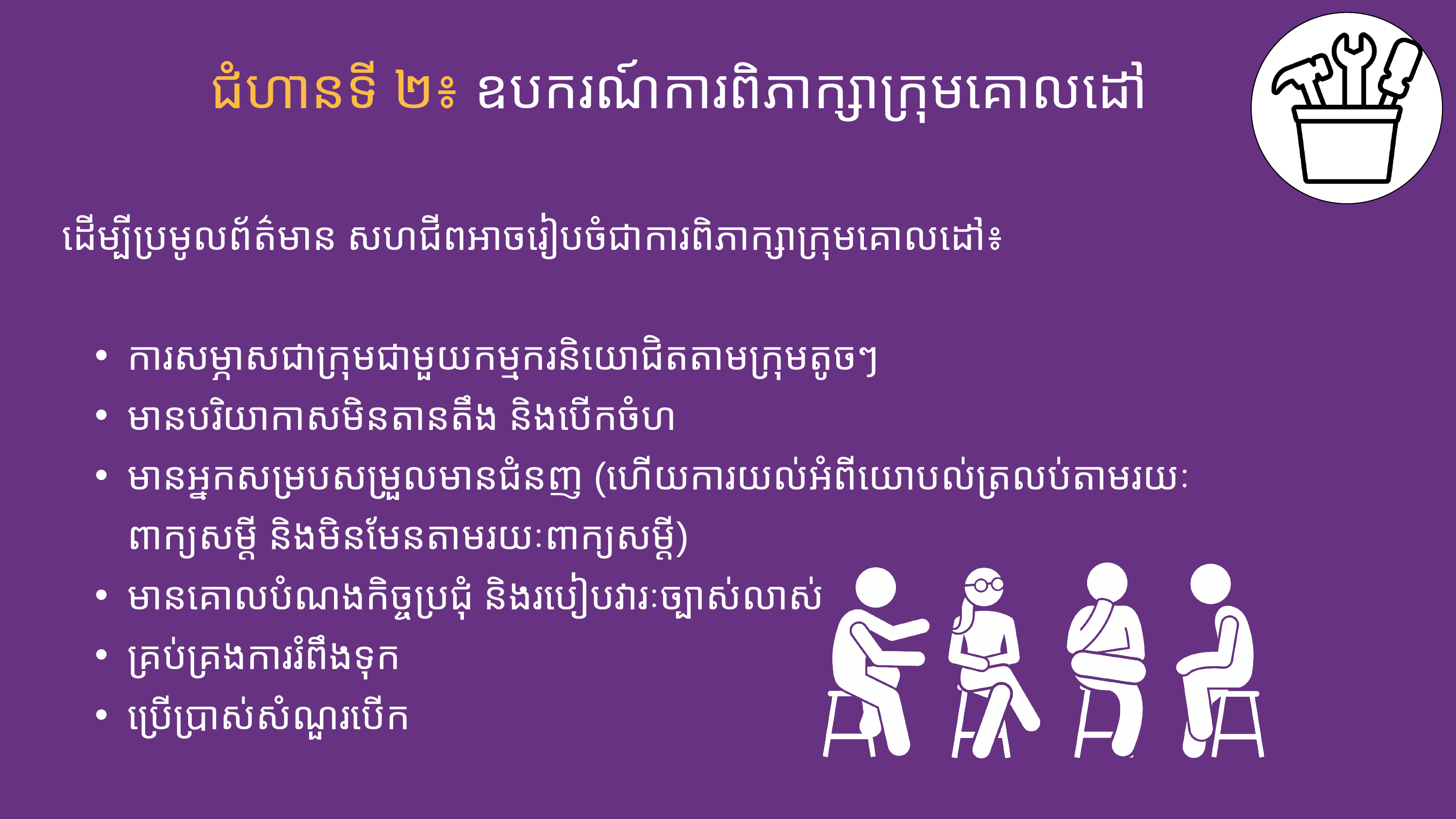

ជំហាន​ទី ២៖ ឧបករណ៍​ការ​ពិភាក្សា​ក្រុម​គោលដៅ
ដើម្បីប្រមូល​ព័ត៌មាន​ សហជីព​អាចរៀបចំជា​ការ​ពិភាក្សាក្រុម​គោលដៅ៖

ការសម្ភាសជាក្រុមជាមួយកម្មករនិយោជិត​តាម​ក្រុម​តូចៗ
មានបរិយាកាសមិនតានតឹង និងបើកចំហ
មានអ្នកសម្របសម្រួលមានជំនញ (ហើយការយល់អំពីយោបល់ត្រលប់តាមរយៈពាក្យសម្ដី និងមិនមែនតាមរយៈពាក្យសម្ដី)
មានគោលបំណងកិច្ចប្រជុំ និងរបៀបវារៈច្បាស់លាស់
គ្រប់គ្រងការរំពឹងទុក
ប្រើប្រាស់សំណួរបើក